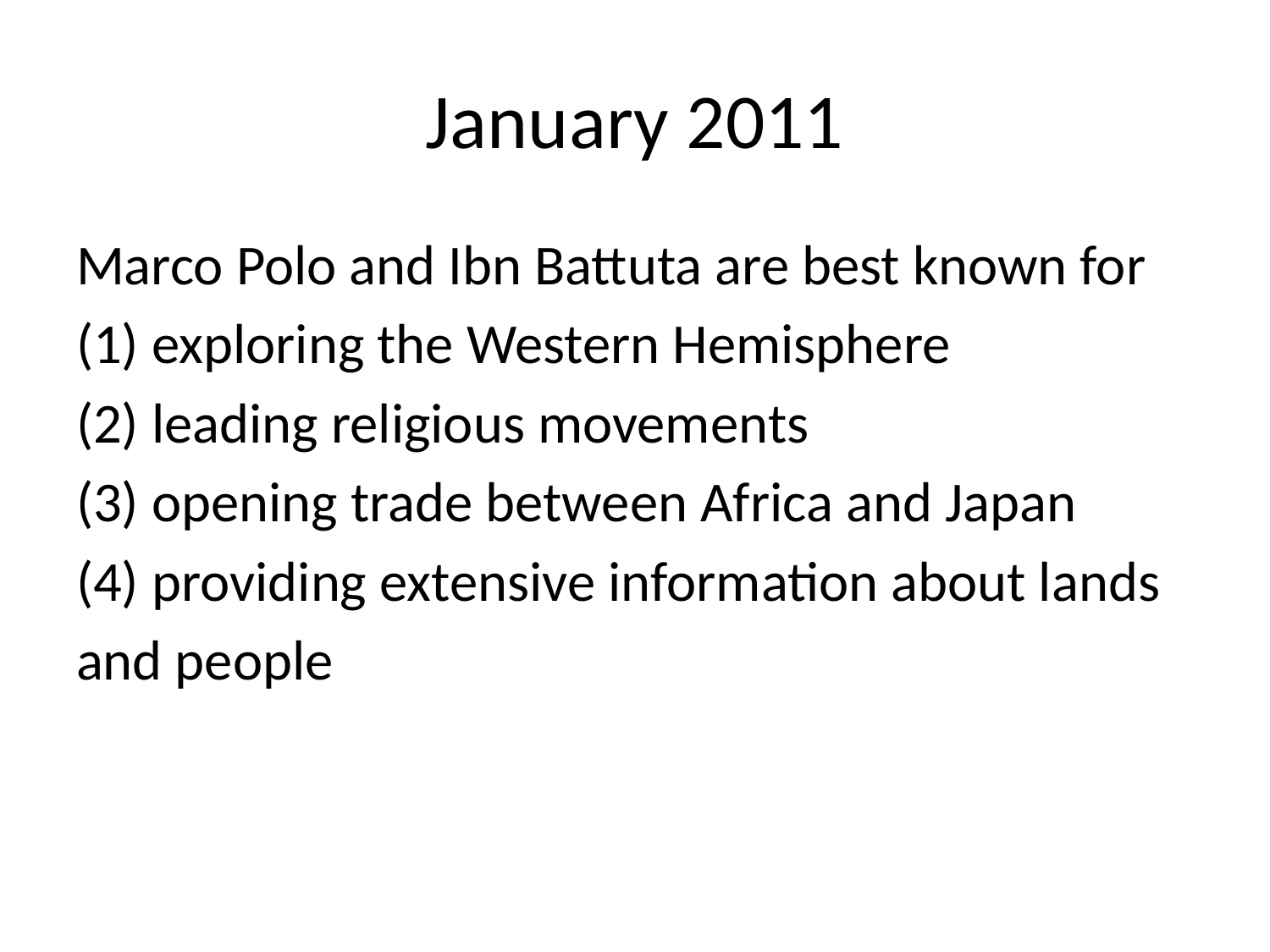

# January 2011
Marco Polo and Ibn Battuta are best known for
(1) exploring the Western Hemisphere
(2) leading religious movements
(3) opening trade between Africa and Japan
(4) providing extensive information about lands
and people